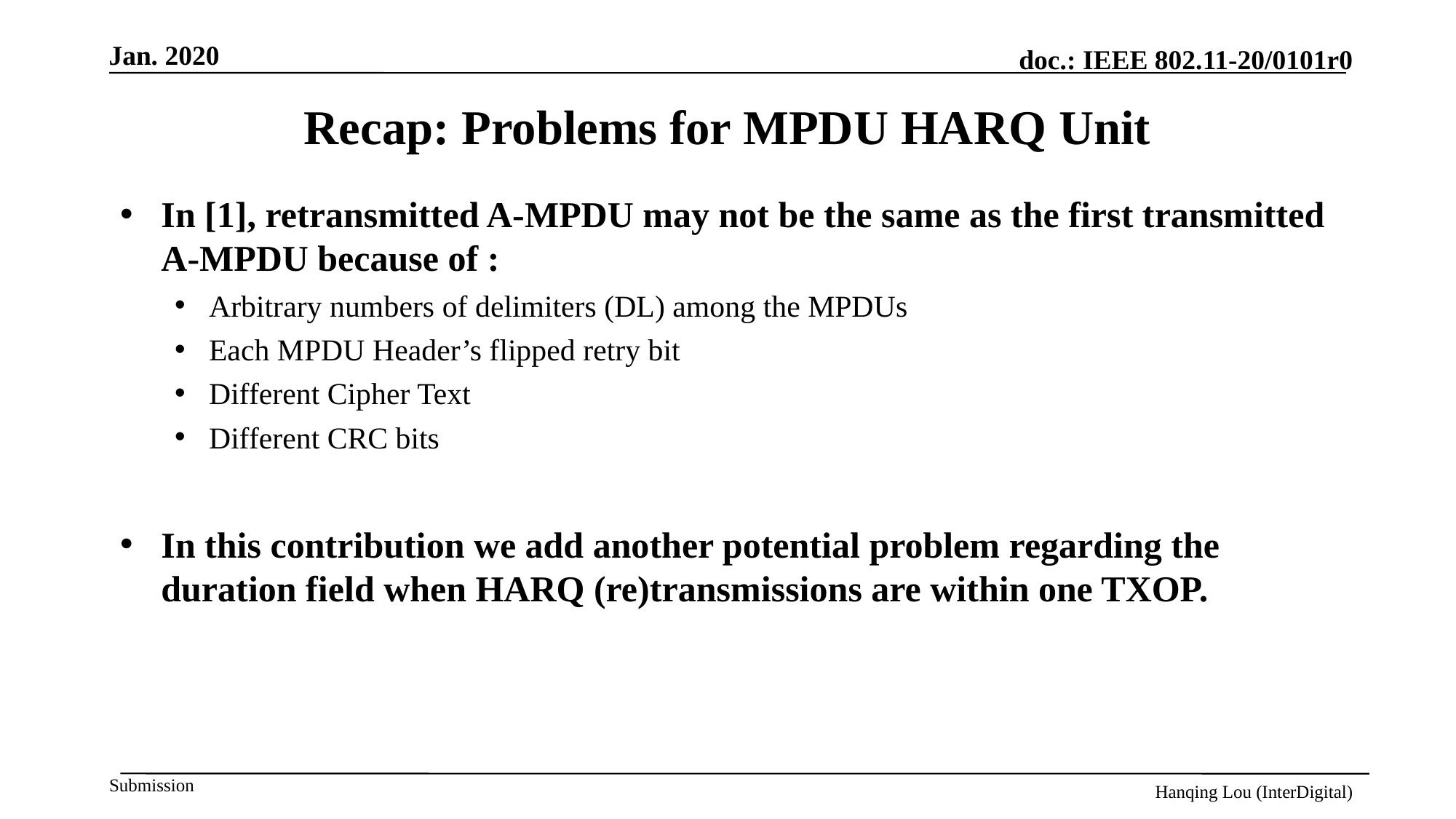

# Recap: Problems for MPDU HARQ Unit
In [1], retransmitted A-MPDU may not be the same as the first transmitted A-MPDU because of :
Arbitrary numbers of delimiters (DL) among the MPDUs
Each MPDU Header’s flipped retry bit
Different Cipher Text
Different CRC bits

In this contribution we add another potential problem regarding the duration field when HARQ (re)transmissions are within one TXOP.